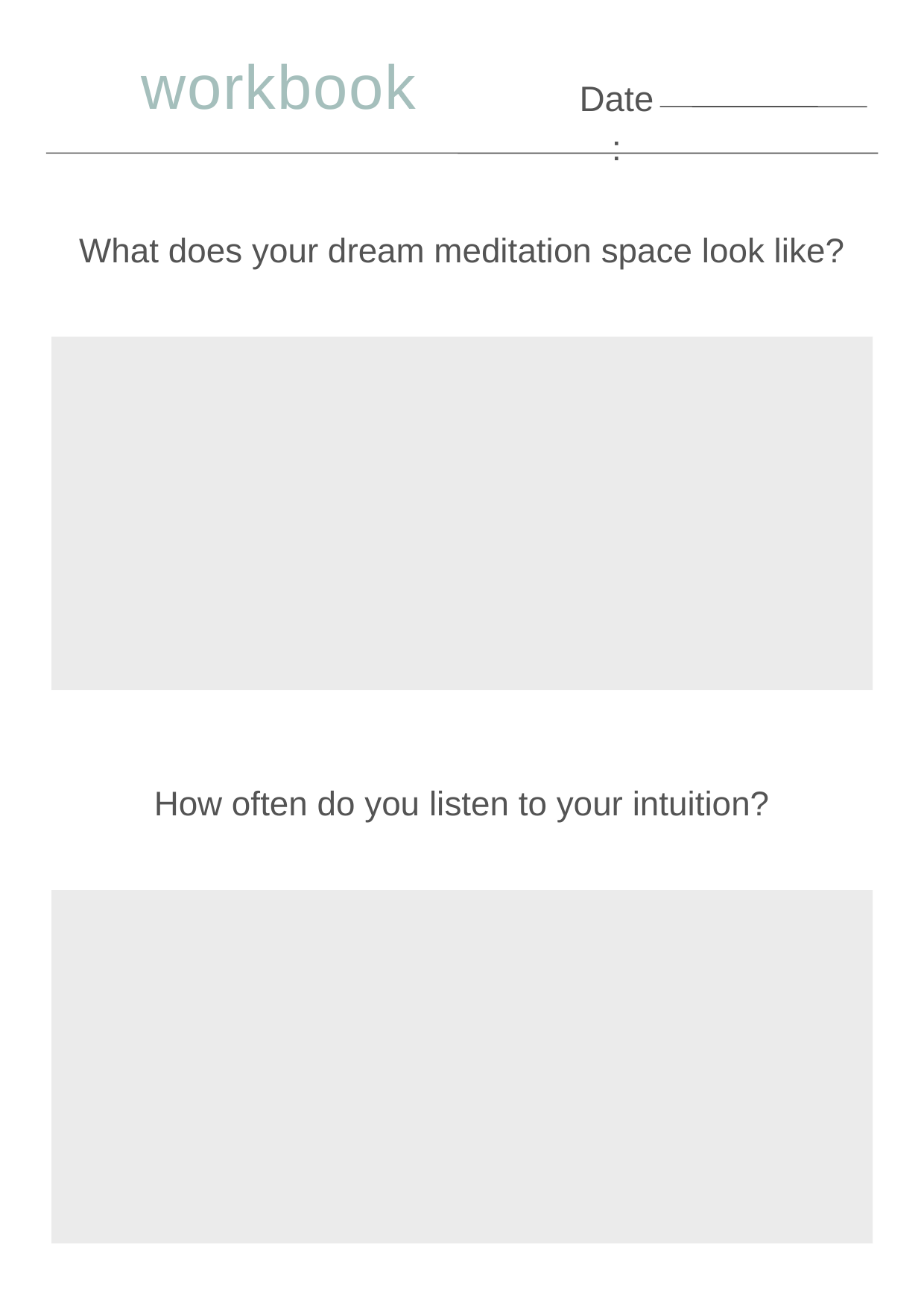

workbook
Date:

What does your dream meditation space look like?

How often do you listen to your intuition?